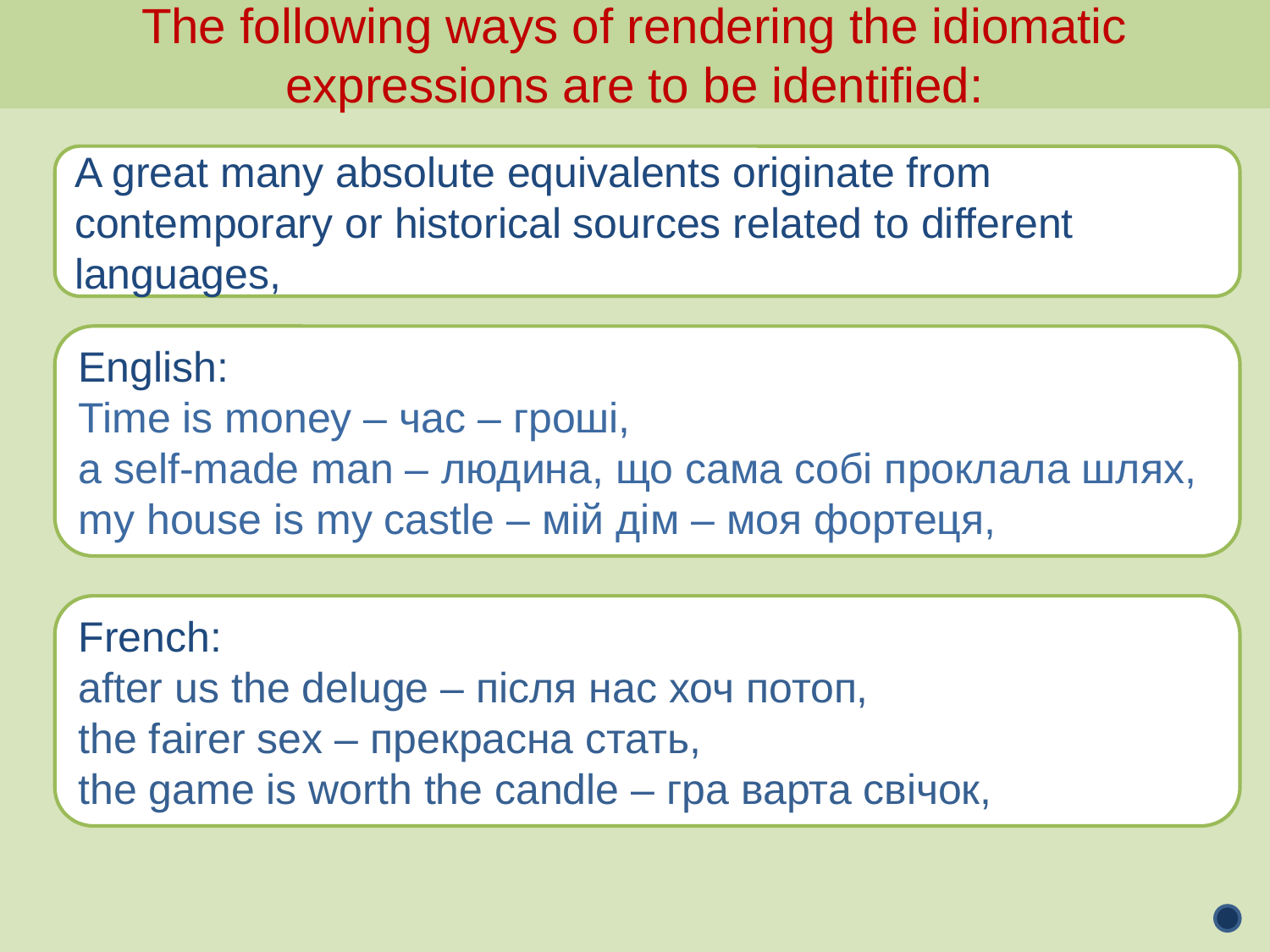

The following ways of rendering the idiomatic expressions are to be identified:
A great many absolute equivalents originate from contemporary or historical sources related to different languages,
English:
Time is money – час – гроші,
a self-made man – людина, що сама собі проклала шлях,
my house is my castle – мій дім – моя фортеця,
French:
after us the deluge – після нас хоч потоп,
the fairer sex – прекрасна стать,
the game is worth the candle – гра варта свічок,